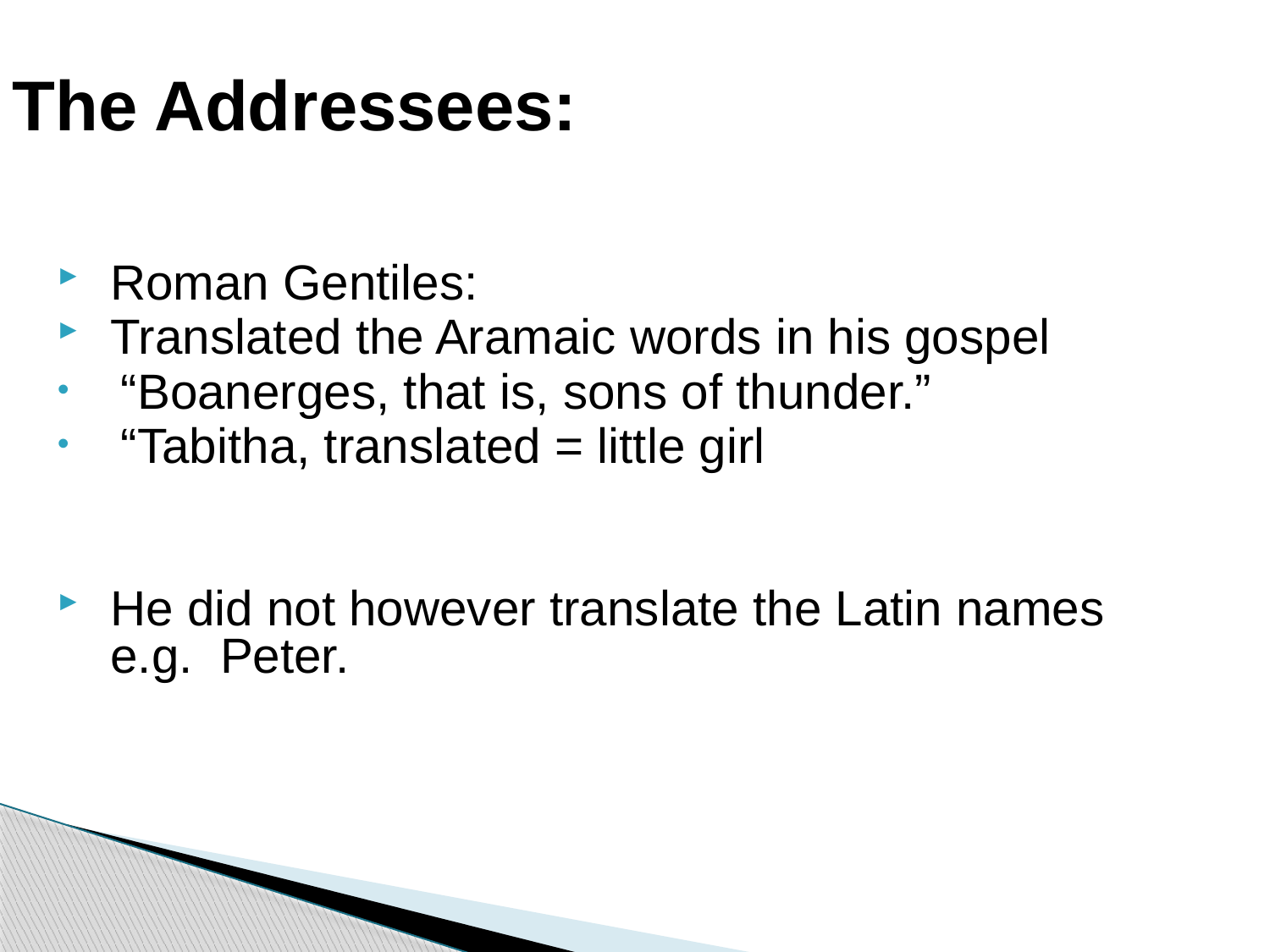

# The Addressees:
Roman Gentiles:
Translated the Aramaic words in his gospel
“Boanerges, that is, sons of thunder.”
“Tabitha, translated = little girl

He did not however translate the Latin names e.g.  Peter.